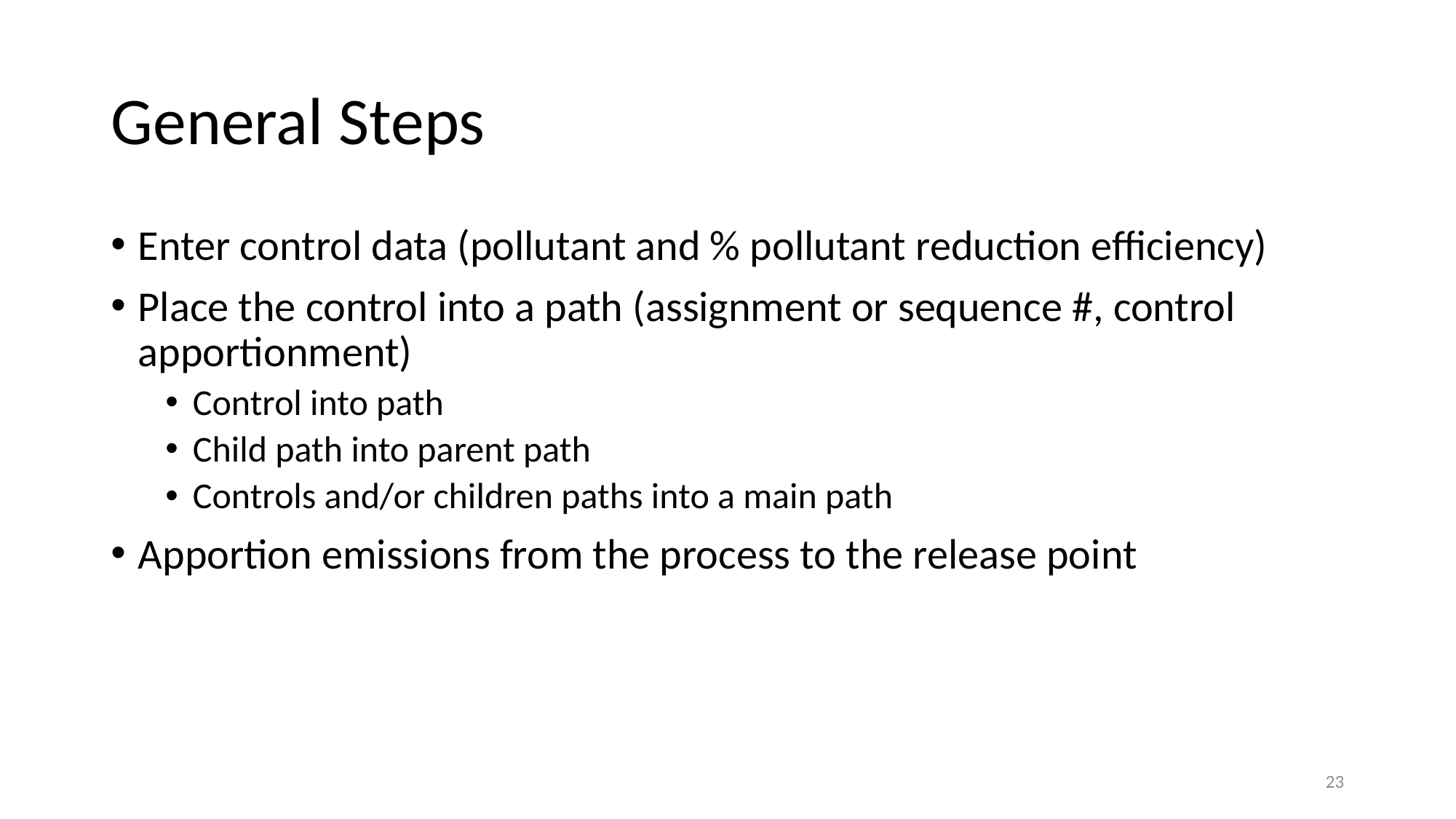

# General Steps
Enter control data (pollutant and % pollutant reduction efficiency)
Place the control into a path (assignment or sequence #, control apportionment)
Control into path
Child path into parent path
Controls and/or children paths into a main path
Apportion emissions from the process to the release point

23